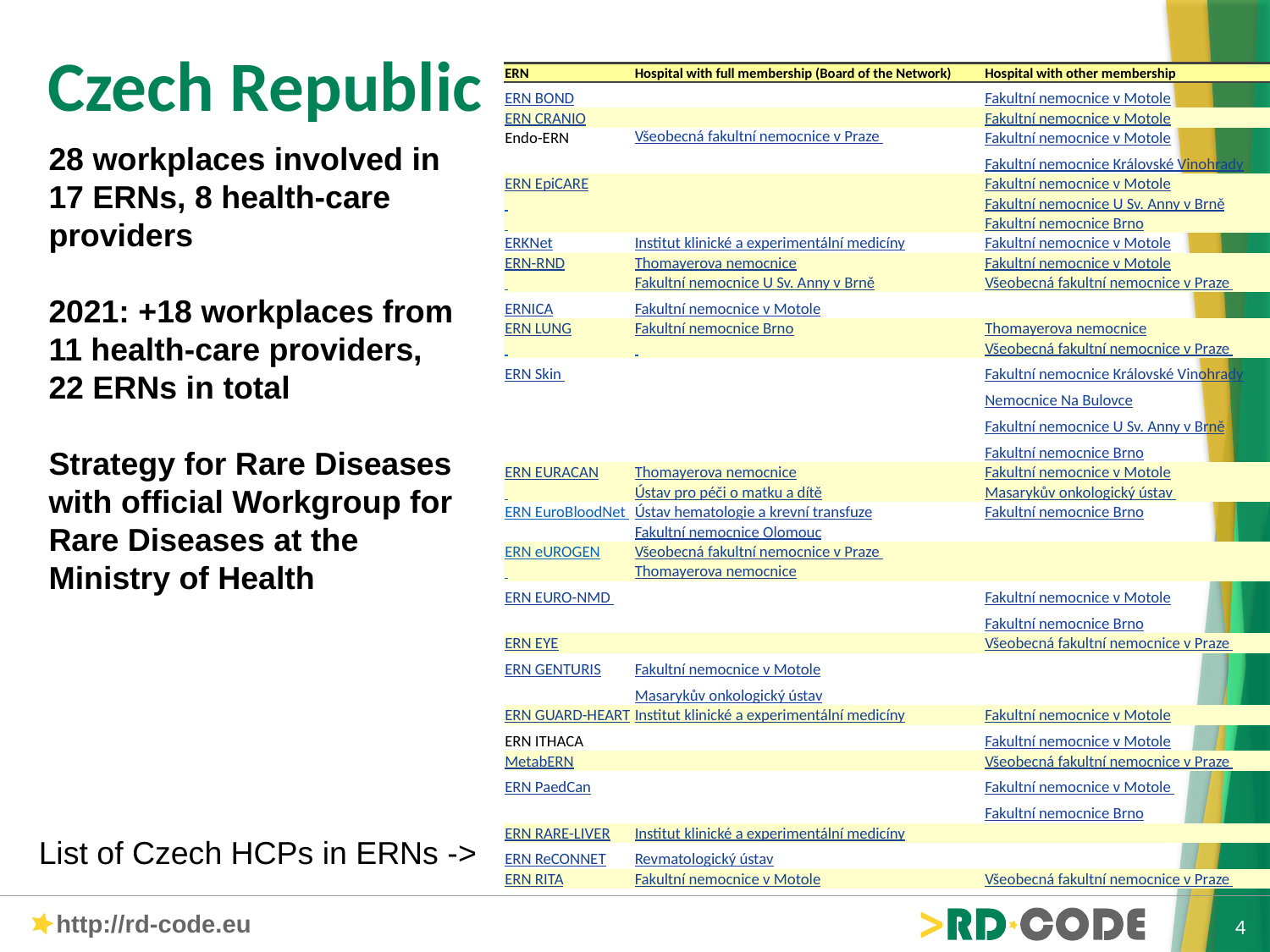

# Czech Republic
| ERN | Hospital with full membership (Board of the Network) | Hospital with other membership |
| --- | --- | --- |
| ERN BOND |  | Fakultní nemocnice v Motole |
| ERN CRANIO |  | Fakultní nemocnice v Motole |
| Endo-ERN | Všeobecná fakultní nemocnice v Praze | Fakultní nemocnice v Motole |
|  |  | Fakultní nemocnice Královské Vinohrady |
| ERN EpiCARE |  | Fakultní nemocnice v Motole |
|  |  | Fakultní nemocnice U Sv. Anny v Brně |
|  |  | Fakultní nemocnice Brno |
| ERKNet | Institut klinické a experimentální medicíny | Fakultní nemocnice v Motole |
| ERN-RND | Thomayerova nemocnice | Fakultní nemocnice v Motole |
|  | Fakultní nemocnice U Sv. Anny v Brně | Všeobecná fakultní nemocnice v Praze |
| ERNICA | Fakultní nemocnice v Motole |  |
| ERN LUNG | Fakultní nemocnice Brno | Thomayerova nemocnice |
|  |  | Všeobecná fakultní nemocnice v Praze |
| ERN Skin |  | Fakultní nemocnice Královské Vinohrady |
|  |  | Nemocnice Na Bulovce |
|  |  | Fakultní nemocnice U Sv. Anny v Brně |
|  |  | Fakultní nemocnice Brno |
| ERN EURACAN | Thomayerova nemocnice | Fakultní nemocnice v Motole |
|  | Ústav pro péči o matku a dítě | Masarykův onkologický ústav |
| ERN EuroBloodNet | Ústav hematologie a krevní transfuze | Fakultní nemocnice Brno |
|  | Fakultní nemocnice Olomouc |  |
| ERN eUROGEN | Všeobecná fakultní nemocnice v Praze |  |
|  | Thomayerova nemocnice |  |
| ERN EURO-NMD |  | Fakultní nemocnice v Motole |
|  |  | Fakultní nemocnice Brno |
| ERN EYE |  | Všeobecná fakultní nemocnice v Praze |
| ERN GENTURIS | Fakultní nemocnice v Motole |  |
|  | Masarykův onkologický ústav |  |
| ERN GUARD-HEART | Institut klinické a experimentální medicíny | Fakultní nemocnice v Motole |
| ERN ITHACA |  | Fakultní nemocnice v Motole |
| MetabERN |  | Všeobecná fakultní nemocnice v Praze |
| ERN PaedCan |  | Fakultní nemocnice v Motole |
|  |  | Fakultní nemocnice Brno |
| ERN RARE-LIVER | Institut klinické a experimentální medicíny |  |
| ERN ReCONNET | Revmatologický ústav |  |
| ERN RITA | Fakultní nemocnice v Motole | Všeobecná fakultní nemocnice v Praze |
28 workplaces involved in 17 ERNs, 8 health-care providers

2021: +18 workplaces from 11 health-care providers,
22 ERNs in total

Strategy for Rare Diseases with official Workgroup for Rare Diseases at the Ministry of Health

List of Czech HCPs in ERNs ->
4